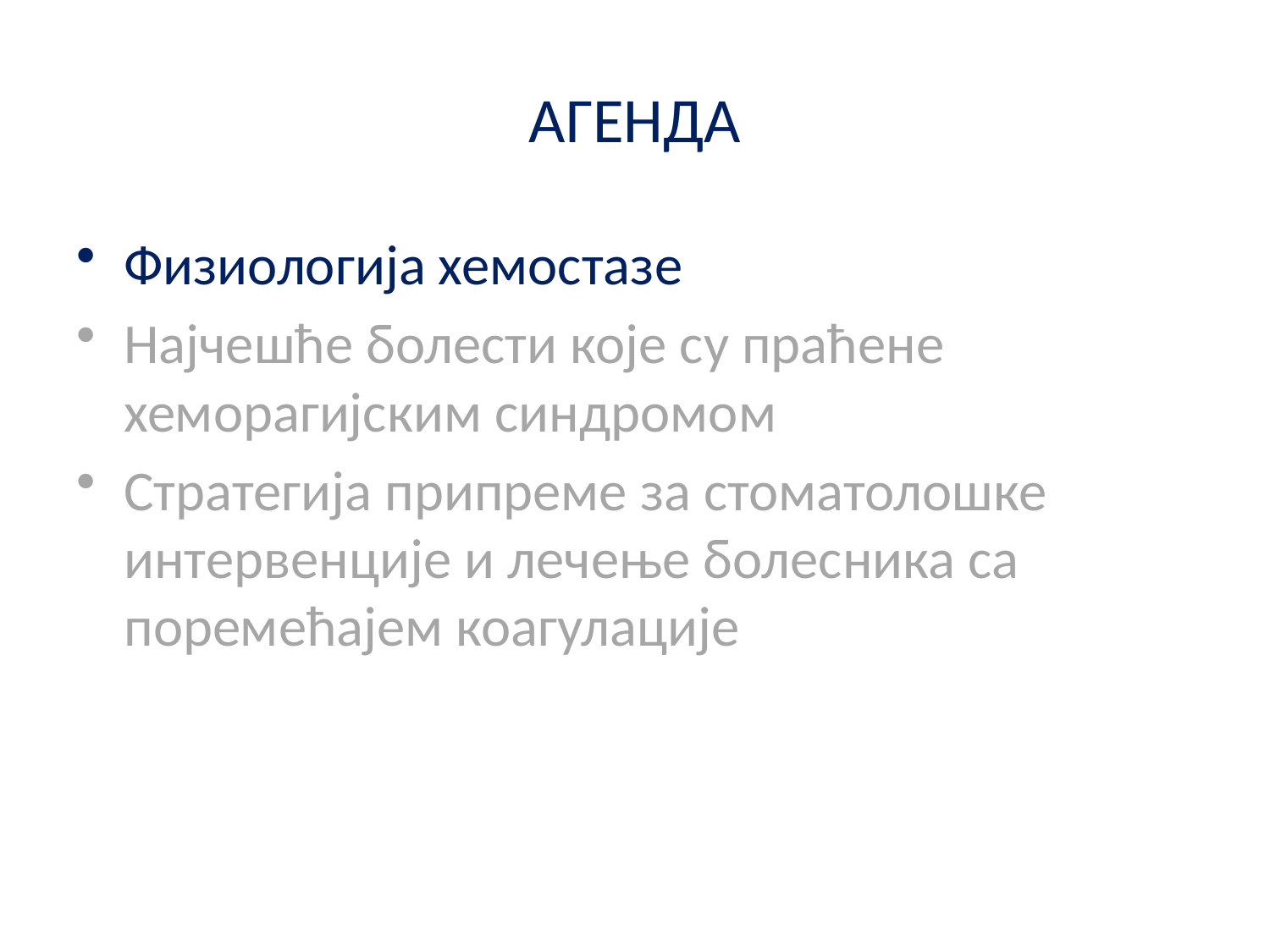

# АГЕНДА
Физиологија хемостазе
Најчешће болести које су праћене хеморагијским синдромом
Стратегија припреме за стоматолошке интервенције и лечење болесника са поремећајем коагулације